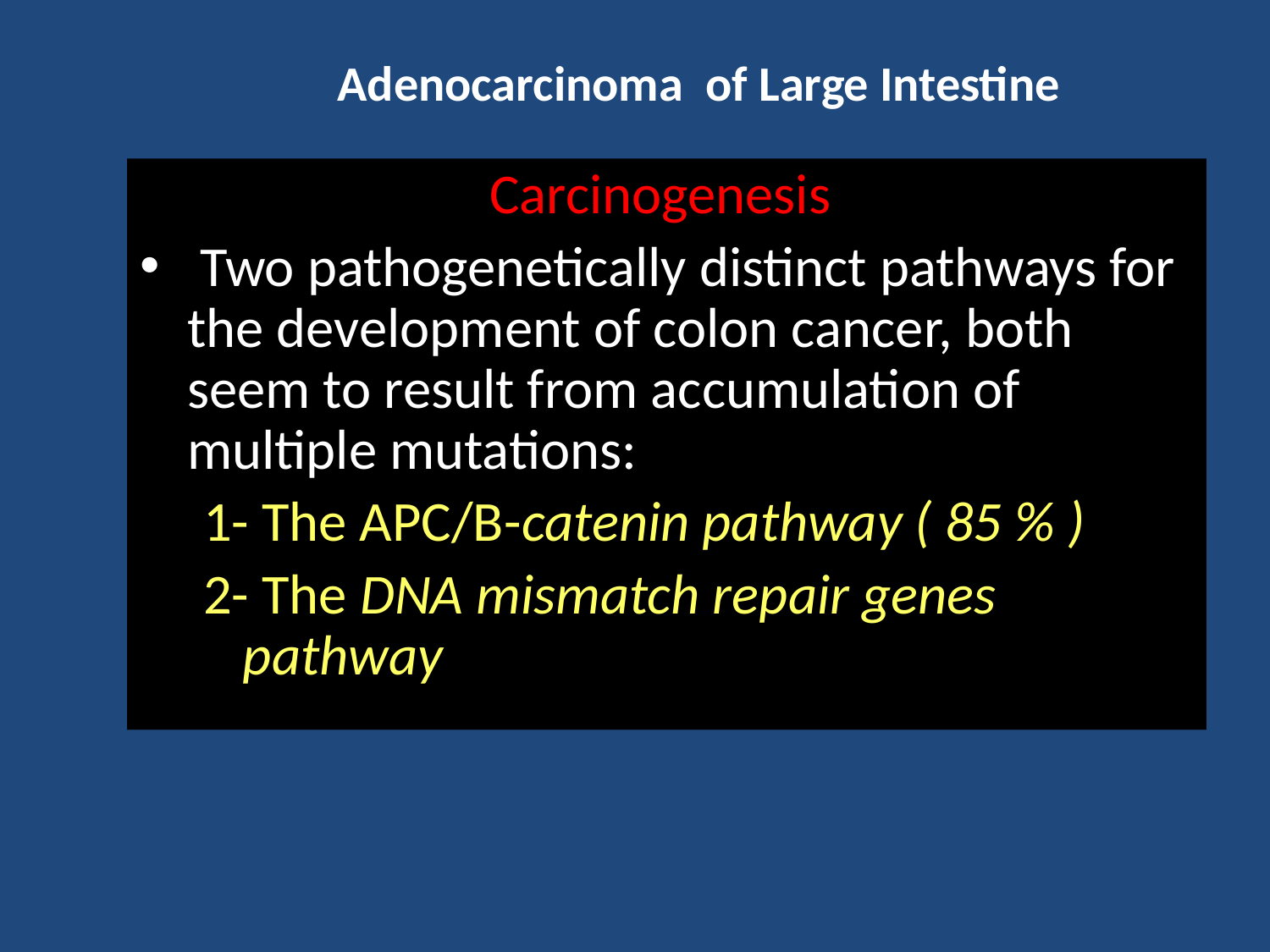

# Adenocarcinoma  of Large Intestine
Carcinogenesis
 Two pathogenetically distinct pathways for the development of colon cancer, both seem to result from accumulation of multiple mutations:
1- The APC/B-catenin pathway ( 85 % )
2- The DNA mismatch repair genes pathway